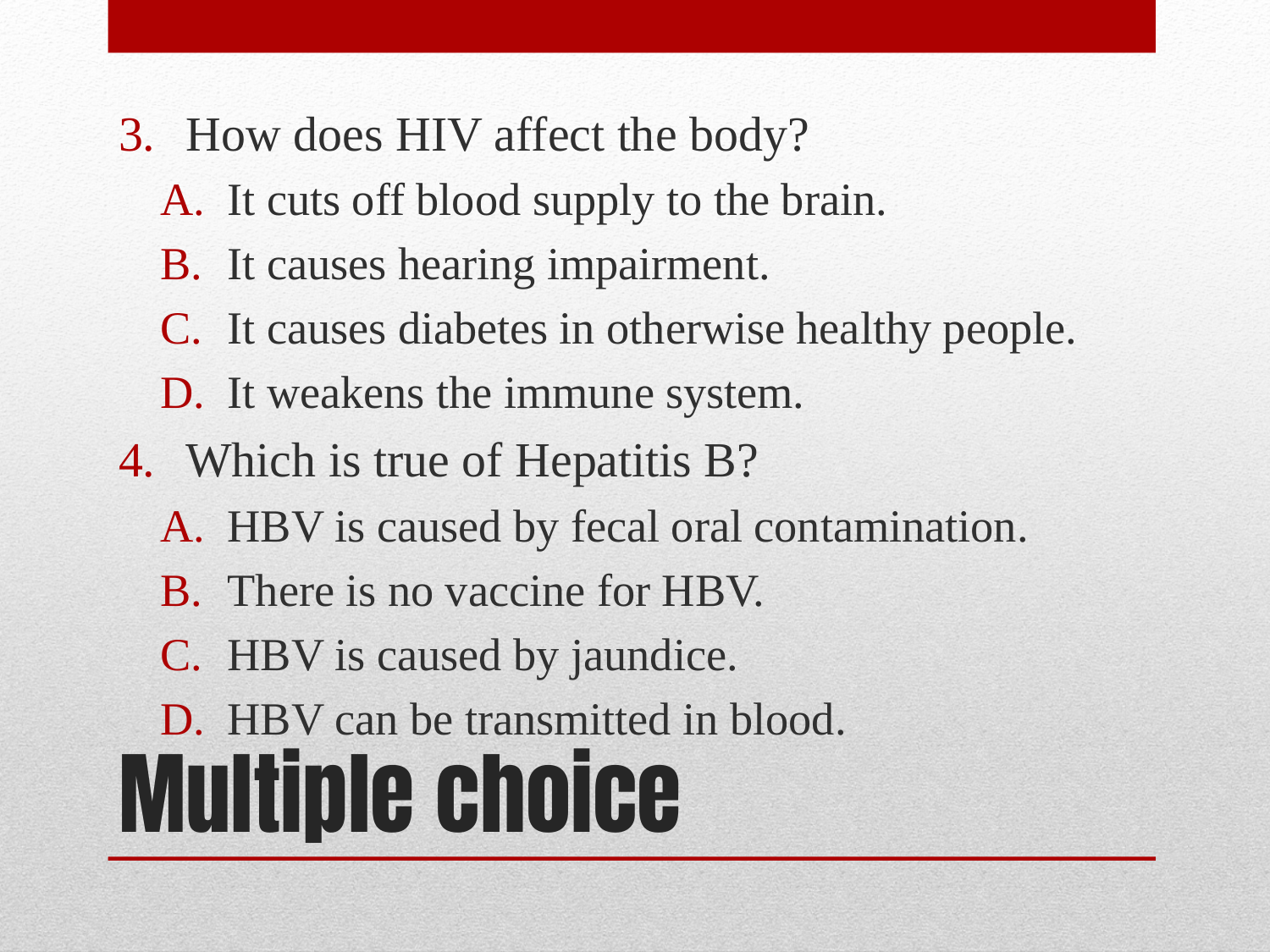

How does HIV affect the body?
It cuts off blood supply to the brain.
It causes hearing impairment.
It causes diabetes in otherwise healthy people.
It weakens the immune system.
Which is true of Hepatitis B?
HBV is caused by fecal oral contamination.
There is no vaccine for HBV.
HBV is caused by jaundice.
HBV can be transmitted in blood.

# Multiple choice